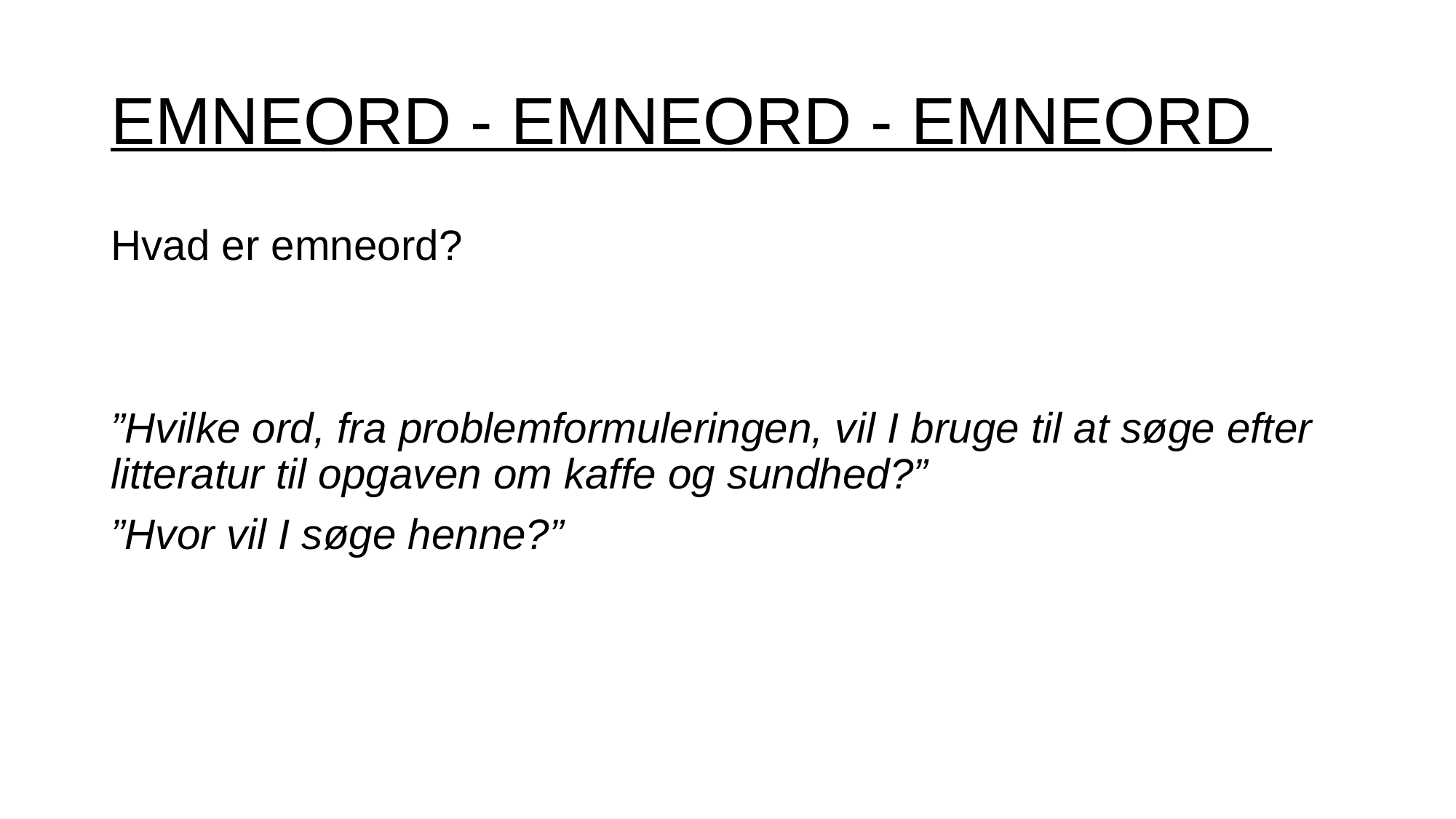

# EMNEORD - EMNEORD - EMNEORD
Hvad er emneord?

”Hvilke ord, fra problemformuleringen, vil I bruge til at søge efter litteratur til opgaven om kaffe og sundhed?”
”Hvor vil I søge henne?”